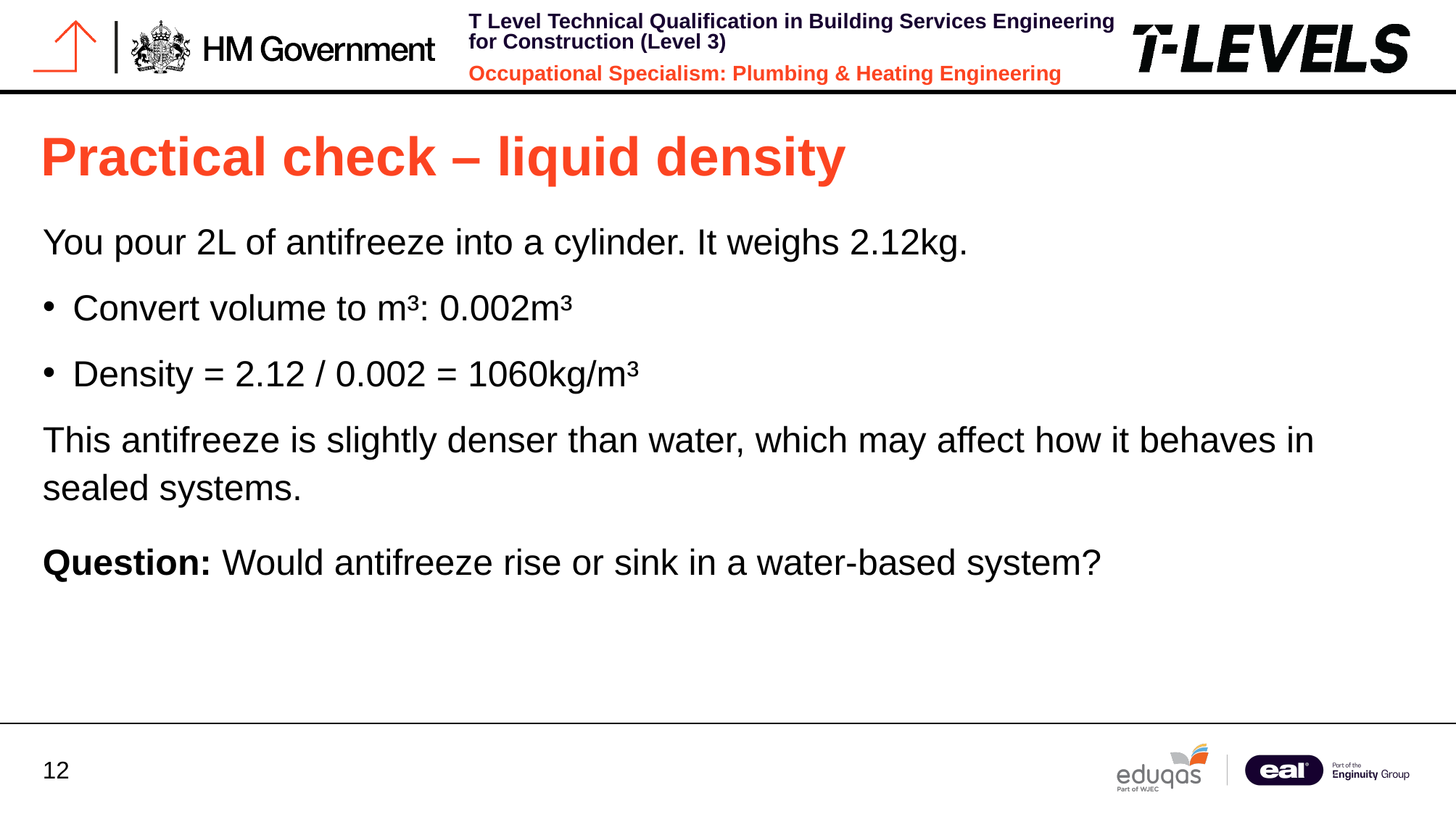

# Practical check – liquid density
You pour 2L of antifreeze into a cylinder. It weighs 2.12kg.
Convert volume to m³: 0.002m³
Density = 2.12 / 0.002 = 1060kg/m³
This antifreeze is slightly denser than water, which may affect how it behaves in sealed systems.
Question: Would antifreeze rise or sink in a water-based system?